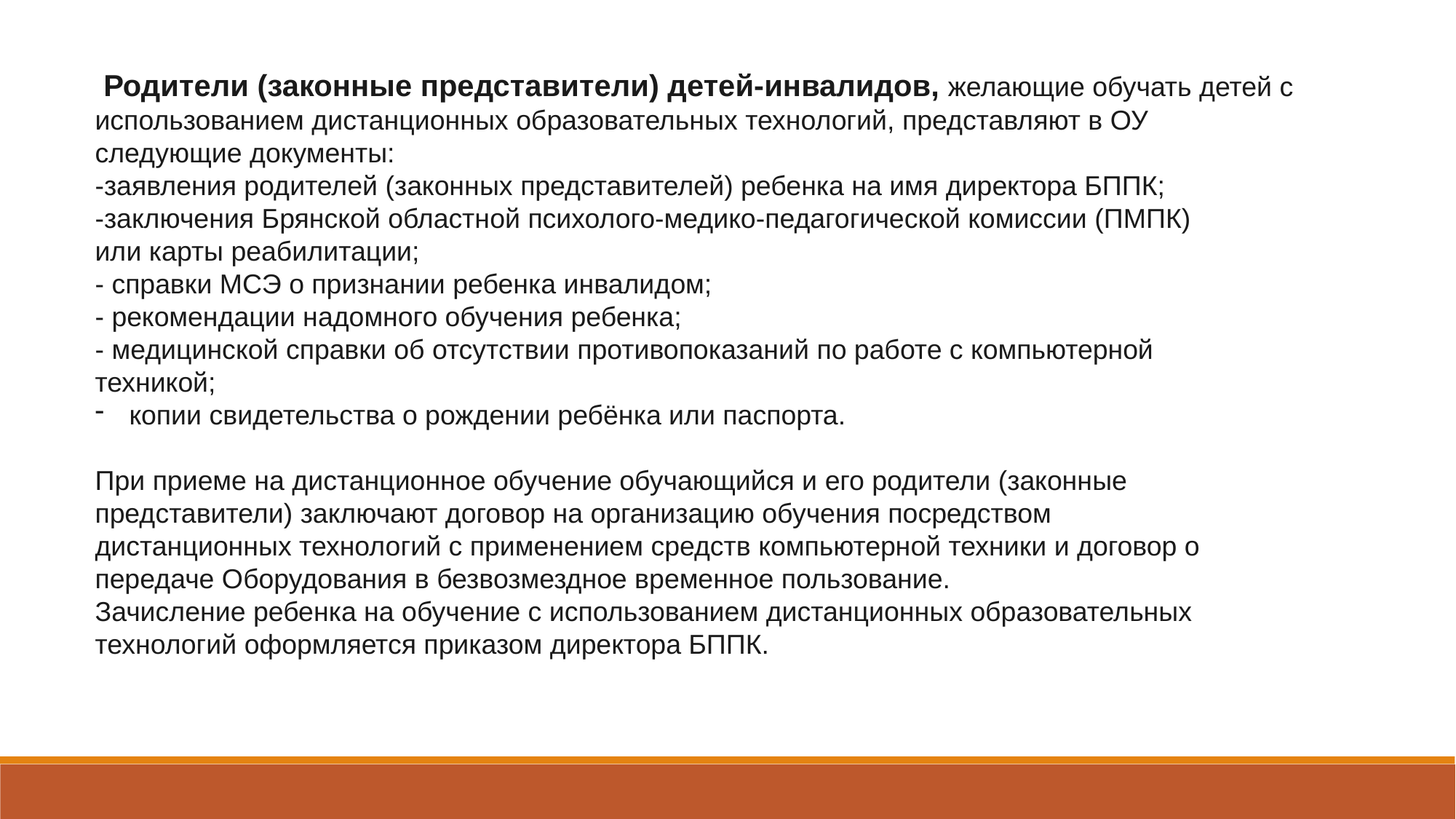

Родители (законные представители) детей-инвалидов, желающие обучать детей с
использованием дистанционных образовательных технологий, представляют в ОУ
следующие документы:
-заявления родителей (законных представителей) ребенка на имя директора БППК;
-заключения Брянской областной психолого-медико-педагогической комиссии (ПМПК)
или карты реабилитации;
- справки МСЭ о признании ребенка инвалидом;
- рекомендации надомного обучения ребенка;
- медицинской справки об отсутствии противопоказаний по работе с компьютерной
техникой;
копии свидетельства о рождении ребёнка или паспорта.

При приеме на дистанционное обучение обучающийся и его родители (законные
представители) заключают договор на организацию обучения посредством
дистанционных технологий с применением средств компьютерной техники и договор о
передаче Оборудования в безвозмездное временное пользование.
Зачисление ребенка на обучение с использованием дистанционных образовательных
технологий оформляется приказом директора БППК.